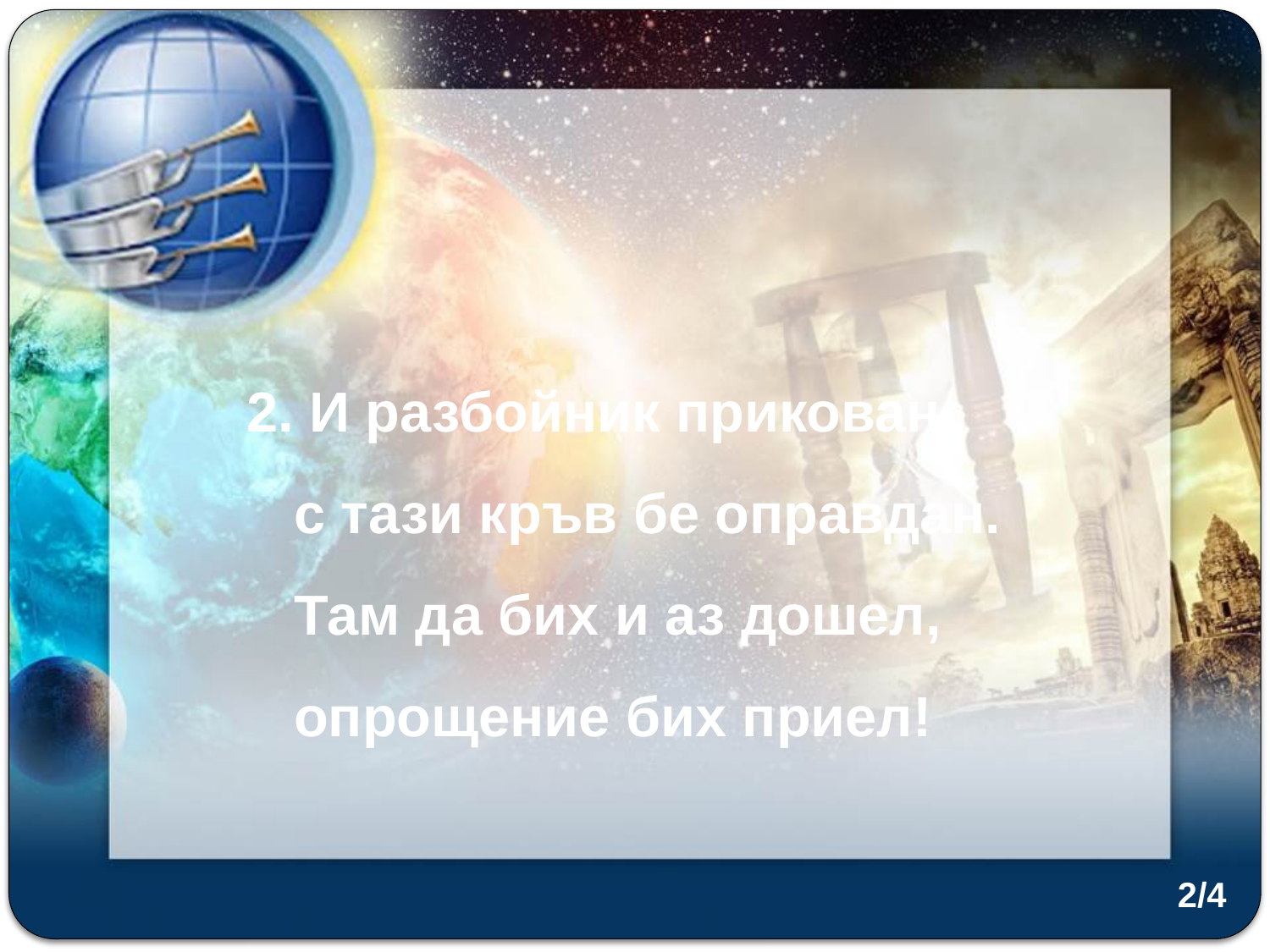

2. И разбойник прикован
   с тази кръв бе оправдан.
   Там да бих и аз дошел,
   опрощение бих приел!
2/4